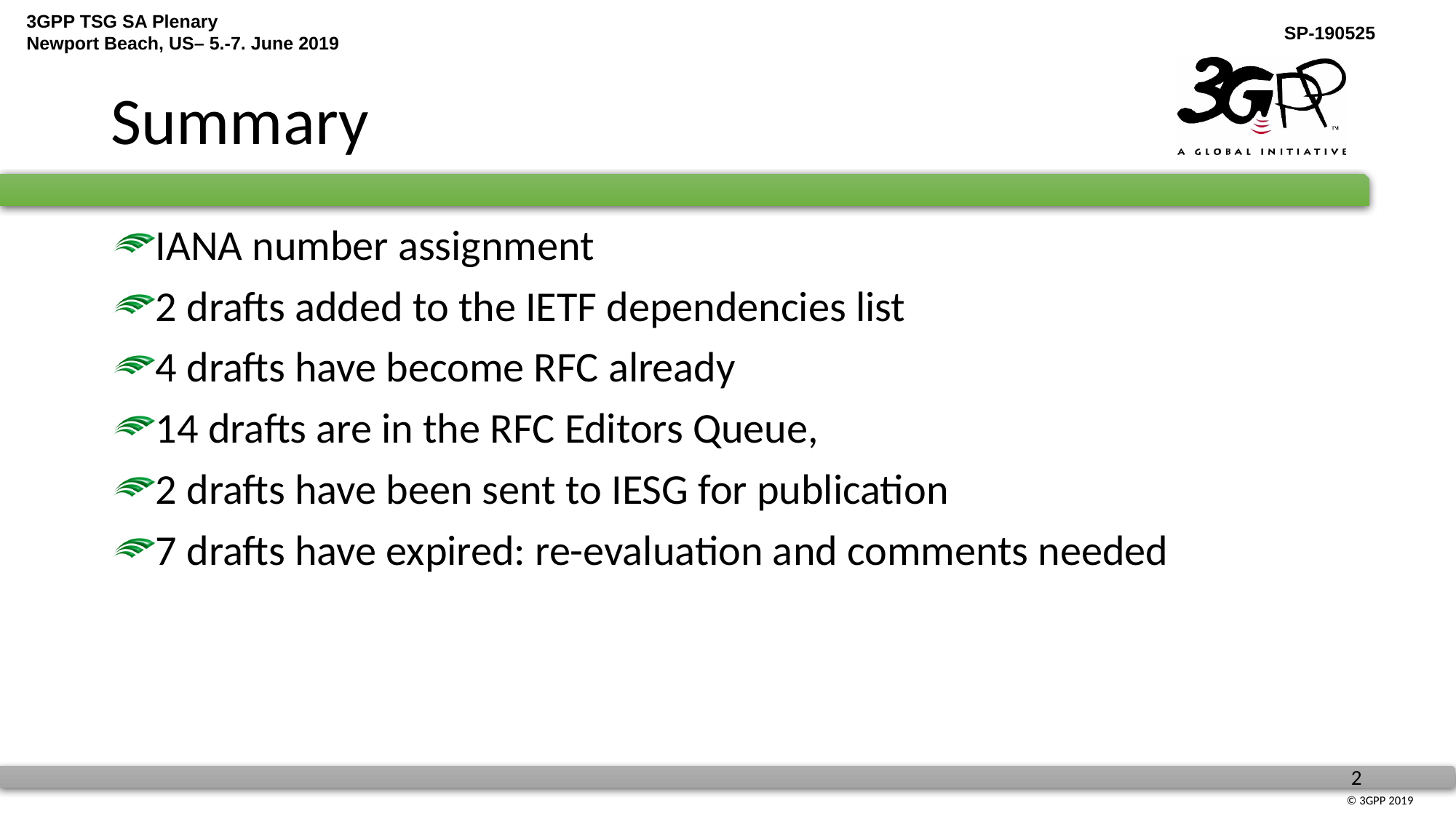

# Summary
IANA number assignment
2 drafts added to the IETF dependencies list
4 drafts have become RFC already
14 drafts are in the RFC Editors Queue,
2 drafts have been sent to IESG for publication
7 drafts have expired: re-evaluation and comments needed